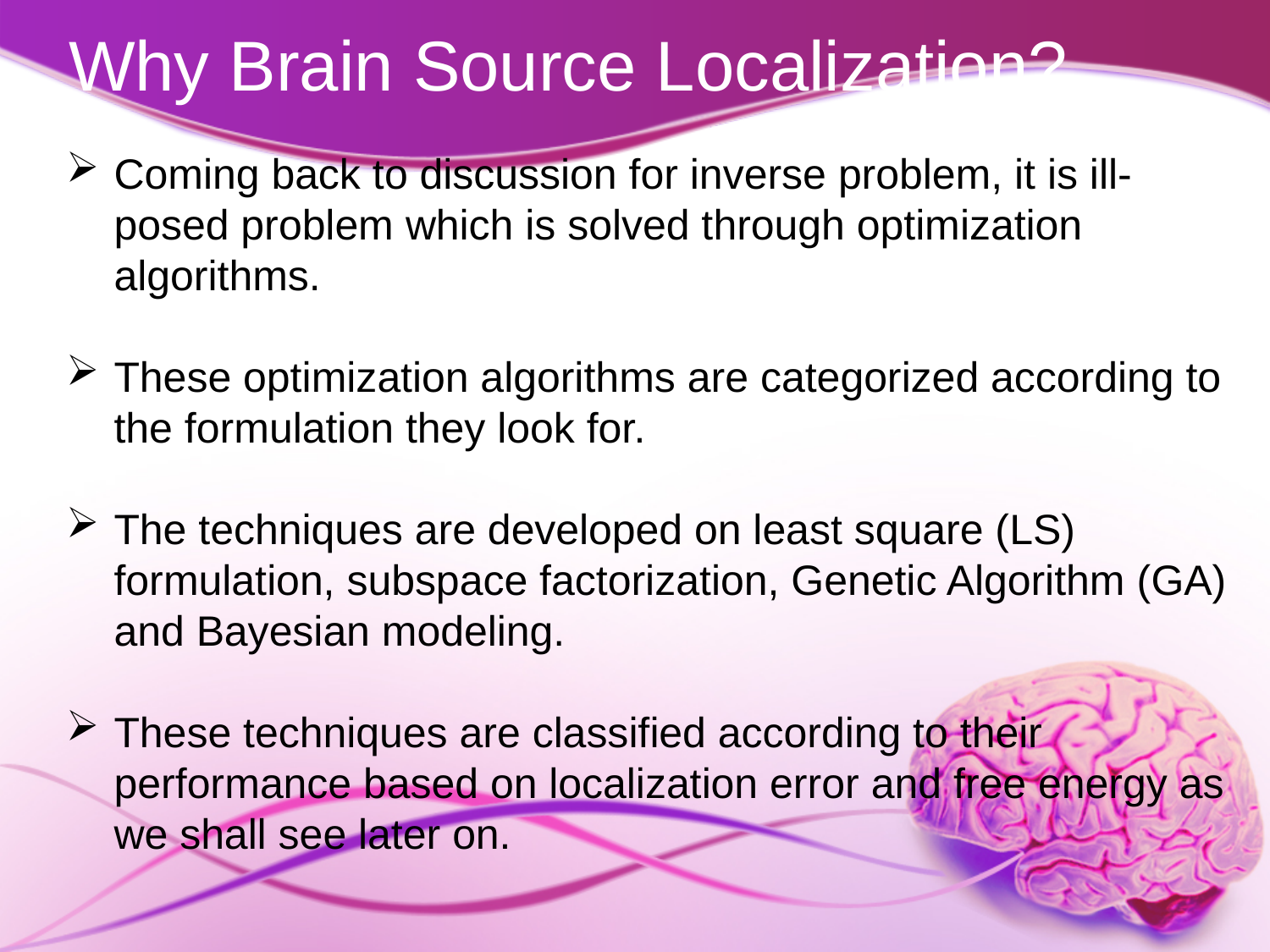

# Why Brain Source Localization?

Coming back to discussion for inverse problem, it is ill-posed problem which is solved through optimization algorithms.

These optimization algorithms are categorized according to the formulation they look for.

The techniques are developed on least square (LS) formulation, subspace factorization, Genetic Algorithm (GA) and Bayesian modeling.

These techniques are classified according to their performance based on localization error and free energy as we shall see later on.